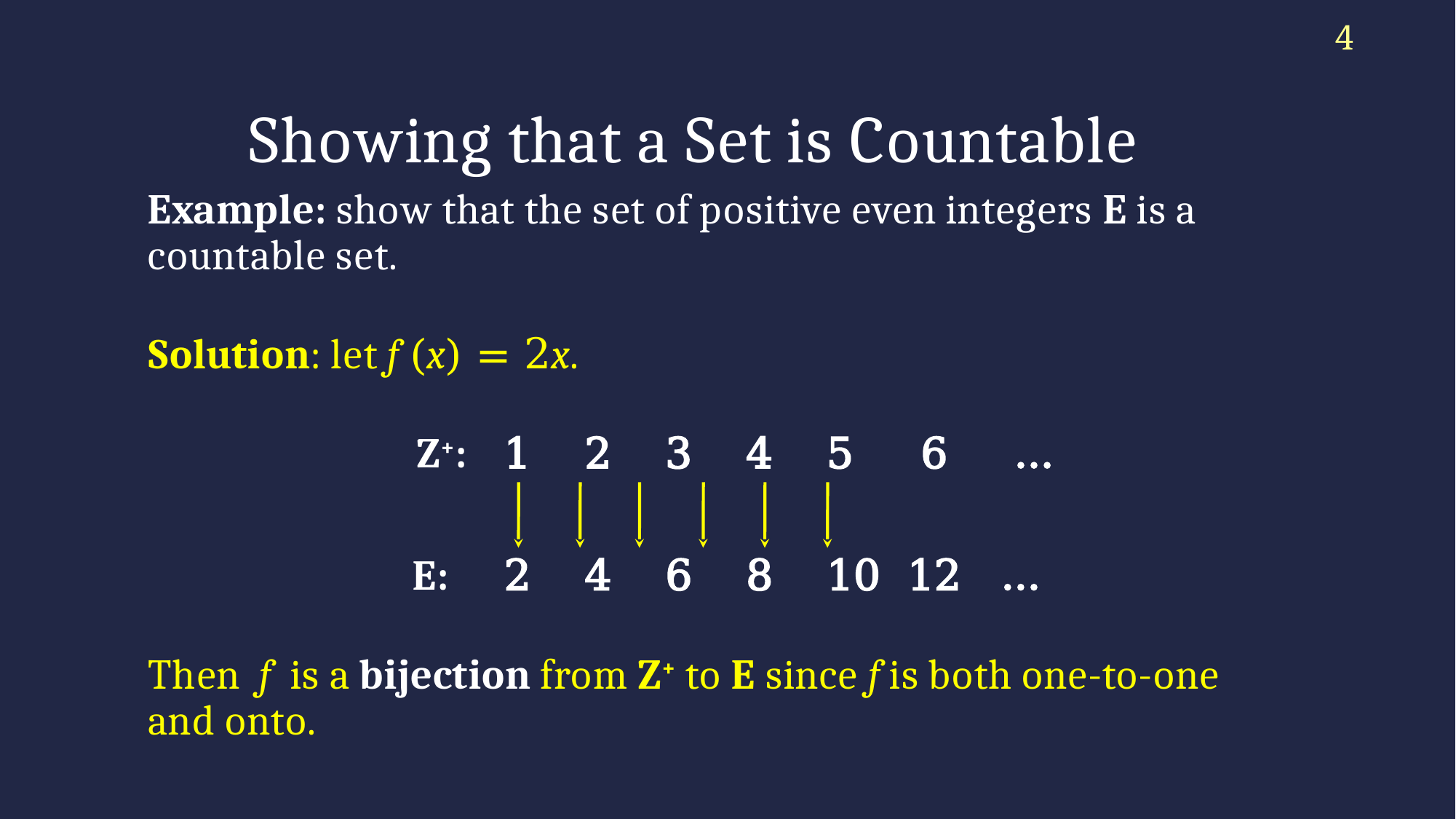

4
# Showing that a Set is Countable
Example: show that the set of positive even integers E is a countable set.

Solution: let f (x) = 2x.

                             Z+:    1    2    3    4    5     6     …

		     E:      2    4    6    8    10  12   …

Then  f  is a bijection from Z+ to E since f is both one-to-one and onto.